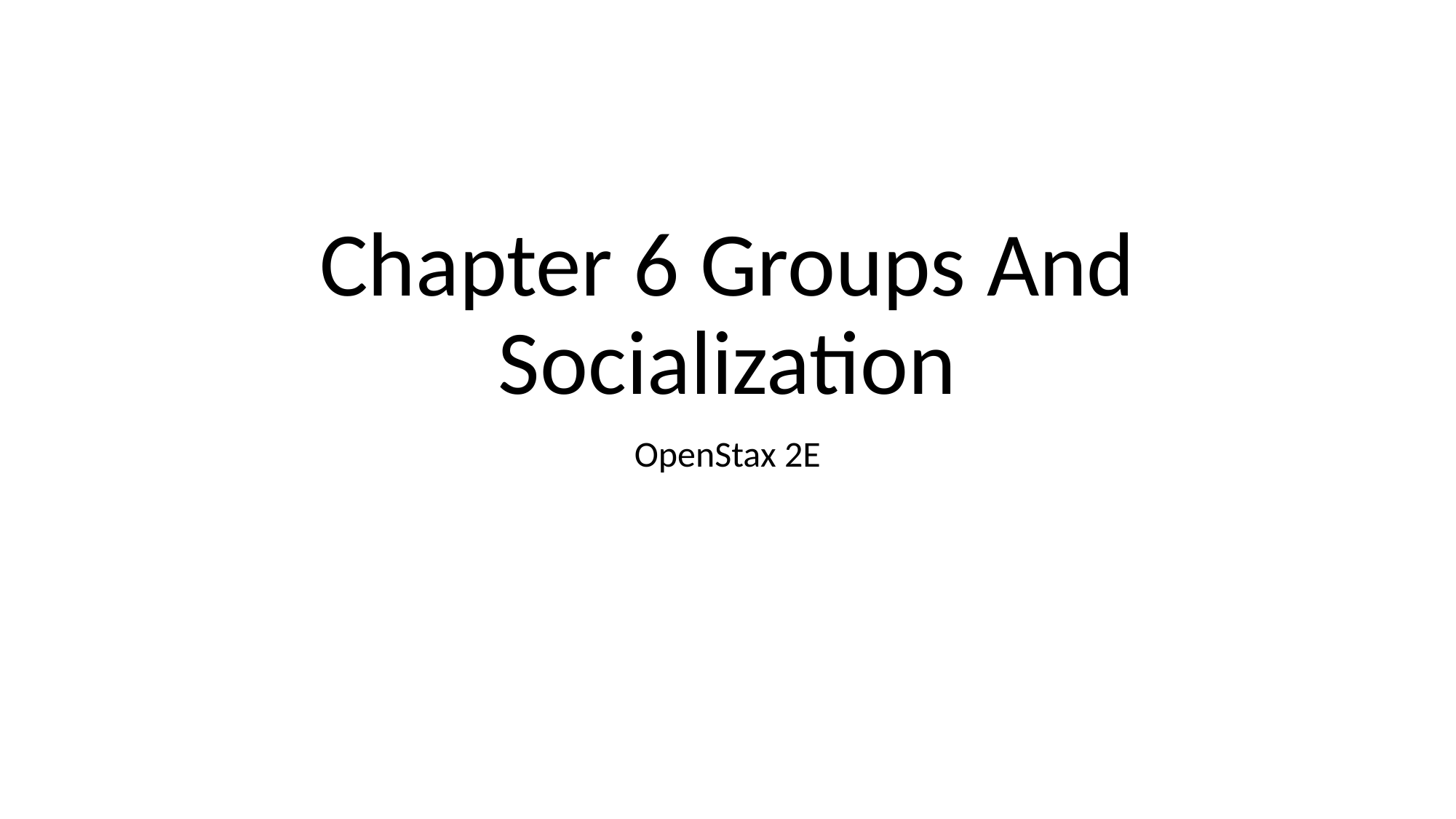

# Chapter 6 Groups And Socialization
OpenStax 2E